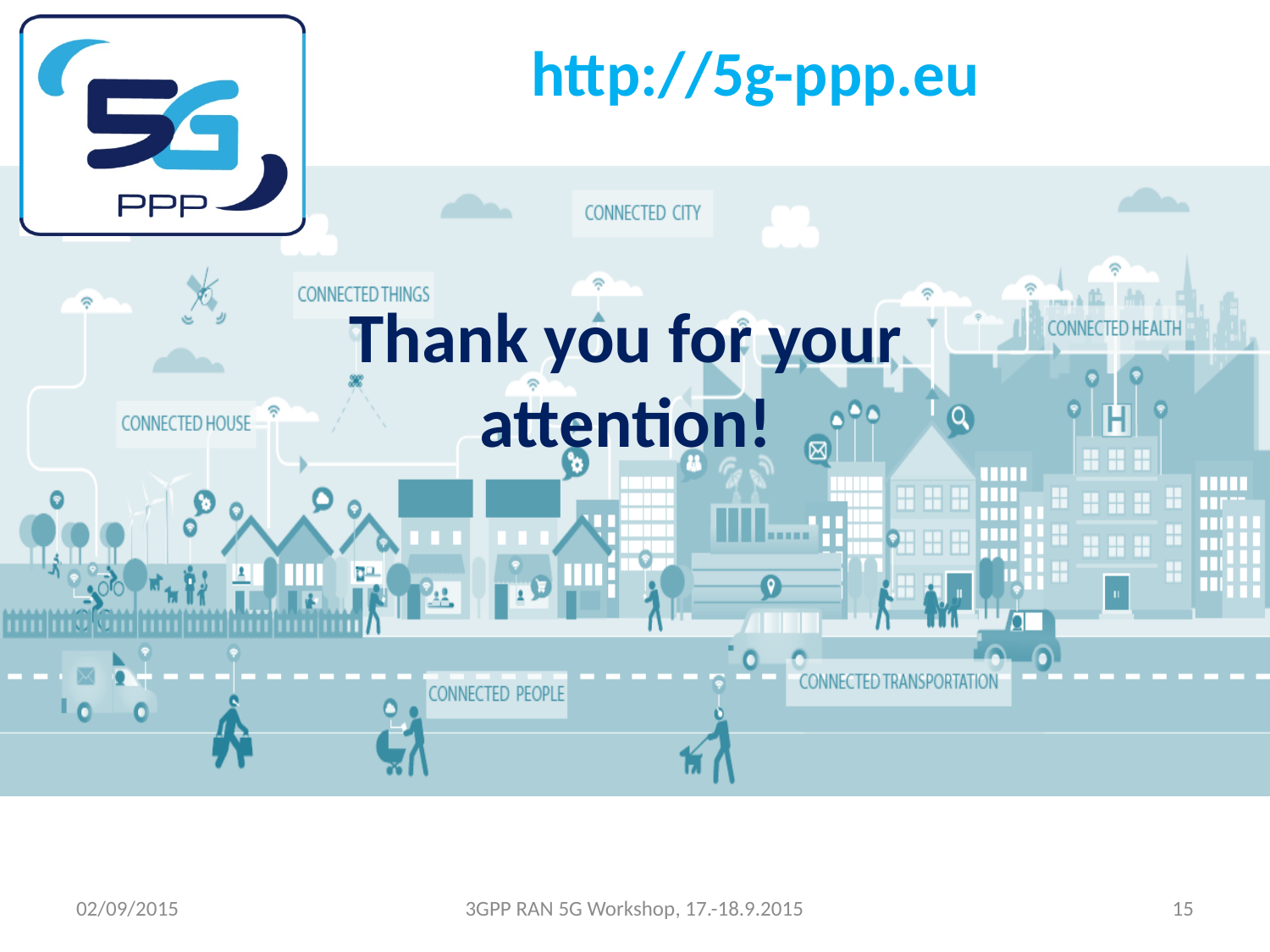

http://5g-ppp.eu
Thank you for your attention!

02/09/2015
3GPP RAN 5G Workshop, 17.-18.9.2015
15